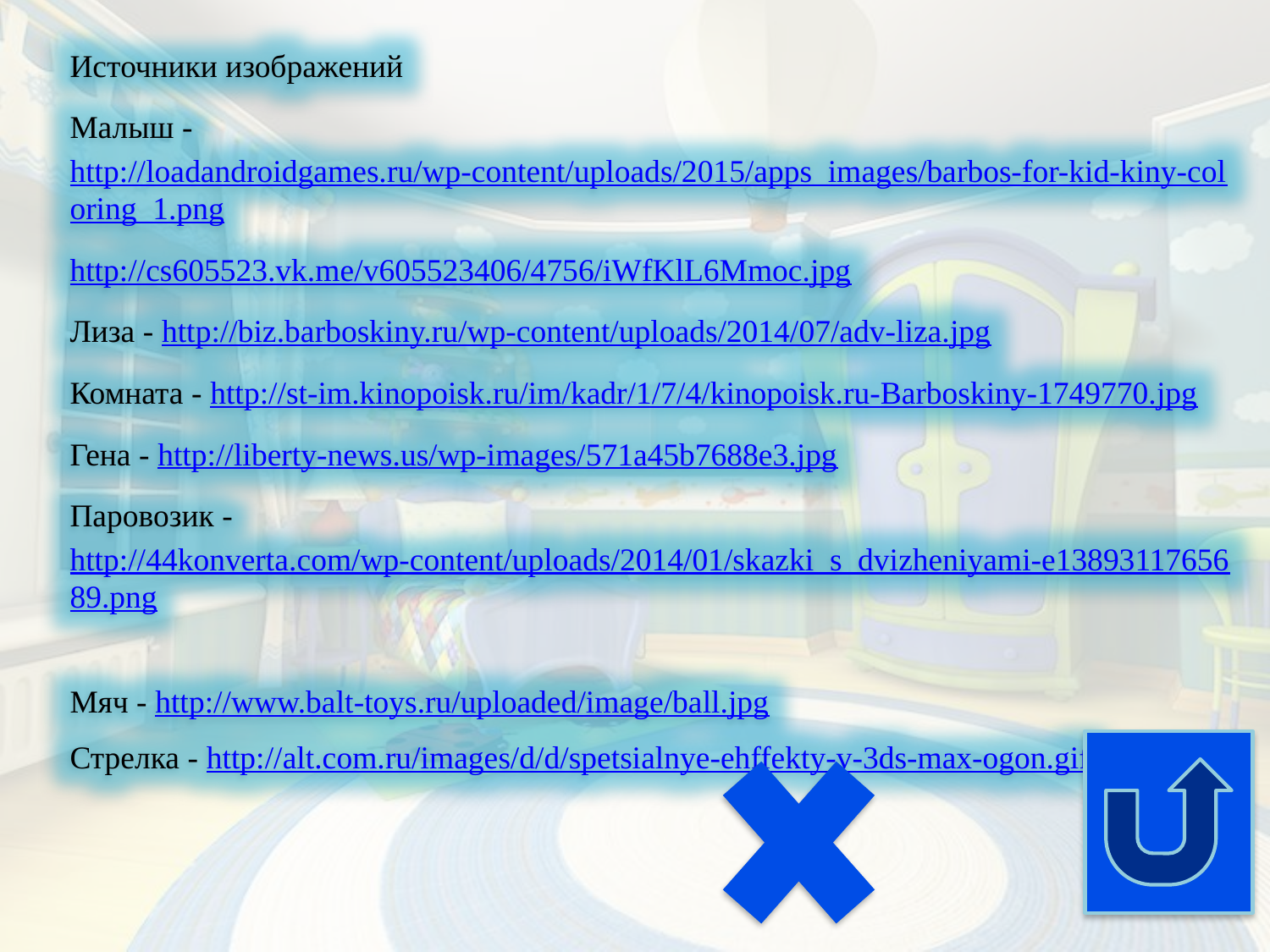

Источники изображений
Малыш - http://loadandroidgames.ru/wp-content/uploads/2015/apps_images/barbos-for-kid-kiny-coloring_1.png
http://cs605523.vk.me/v605523406/4756/iWfKlL6Mmoc.jpg
Лиза - http://biz.barboskiny.ru/wp-content/uploads/2014/07/adv-liza.jpg
Комната - http://st-im.kinopoisk.ru/im/kadr/1/7/4/kinopoisk.ru-Barboskiny-1749770.jpg
Гена - http://liberty-news.us/wp-images/571a45b7688e3.jpg
Паровозик - http://44konverta.com/wp-content/uploads/2014/01/skazki_s_dvizheniyami-e1389311765689.png
Мяч - http://www.balt-toys.ru/uploaded/image/ball.jpg
Стрелка - http://alt.com.ru/images/d/d/spetsialnye-ehffekty-v-3ds-max-ogon.gif